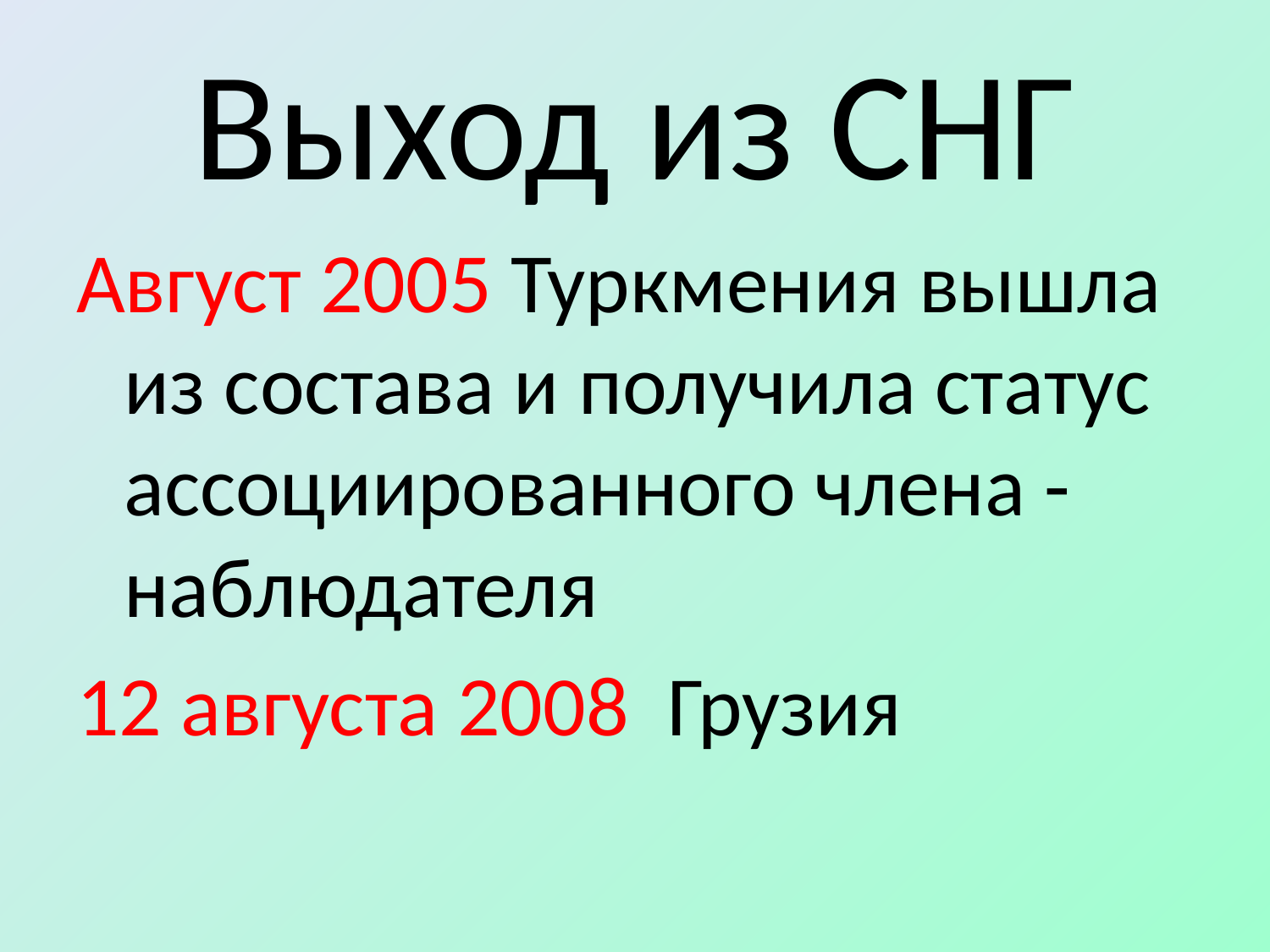

# Выход из СНГ
Август 2005 Туркмения вышла из состава и получила статус ассоциированного члена -наблюдателя
12 августа 2008  Грузия